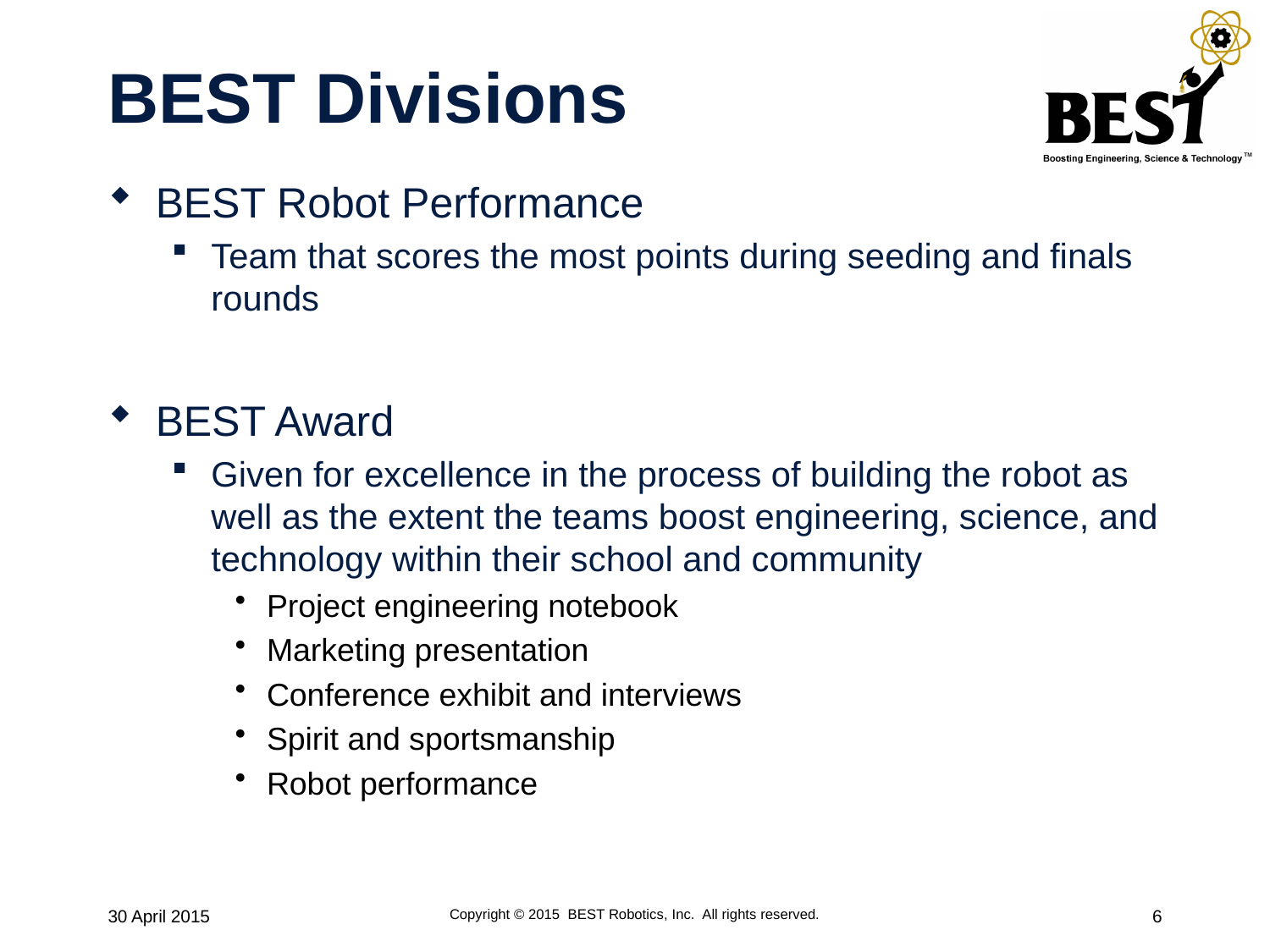

# BEST Divisions
BEST Robot Performance
Team that scores the most points during seeding and finals rounds

BEST Award
Given for excellence in the process of building the robot as well as the extent the teams boost engineering, science, and technology within their school and community
Project engineering notebook
Marketing presentation
Conference exhibit and interviews
Spirit and sportsmanship
Robot performance
30 April 2015
Copyright © 2015  BEST Robotics, Inc.  All rights reserved.
6